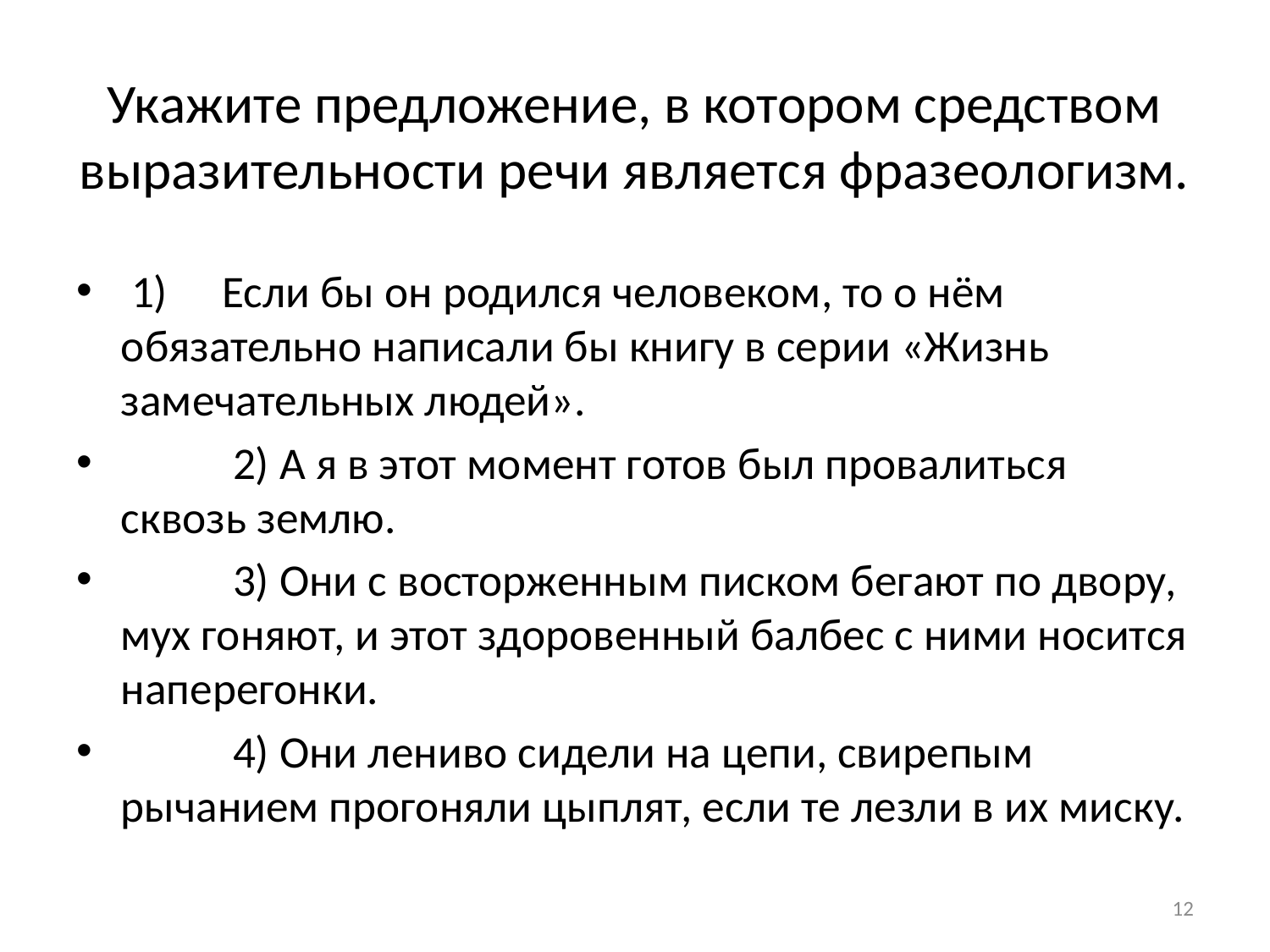

# Укажите предложение, в котором средством выразительности речи является фразеологизм.
 1) 	Если бы он родился человеком, то о нём обязательно написали бы книгу в серии «Жизнь замечательных людей».
  	 2) А я в этот момент готов был провалиться сквозь землю.
	 3) Они с восторженным писком бегают по двору, мух гоняют, и этот здоровенный балбес с ними носится наперегонки.
  	 4) Они лениво сидели на цепи, свирепым рычанием прогоняли цыплят, если те лезли в их миску.

12